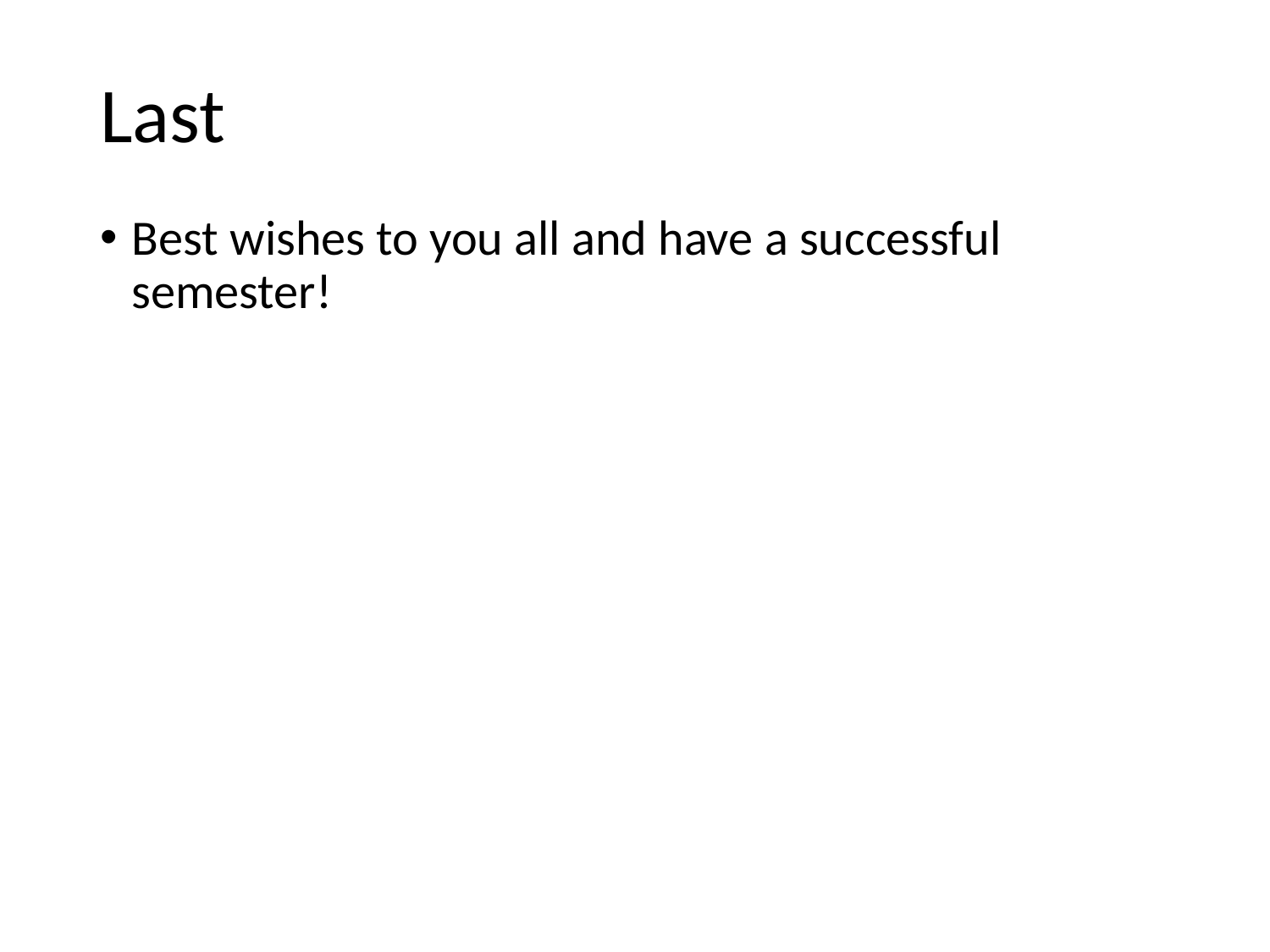

# Last
Best wishes to you all and have a successful semester!